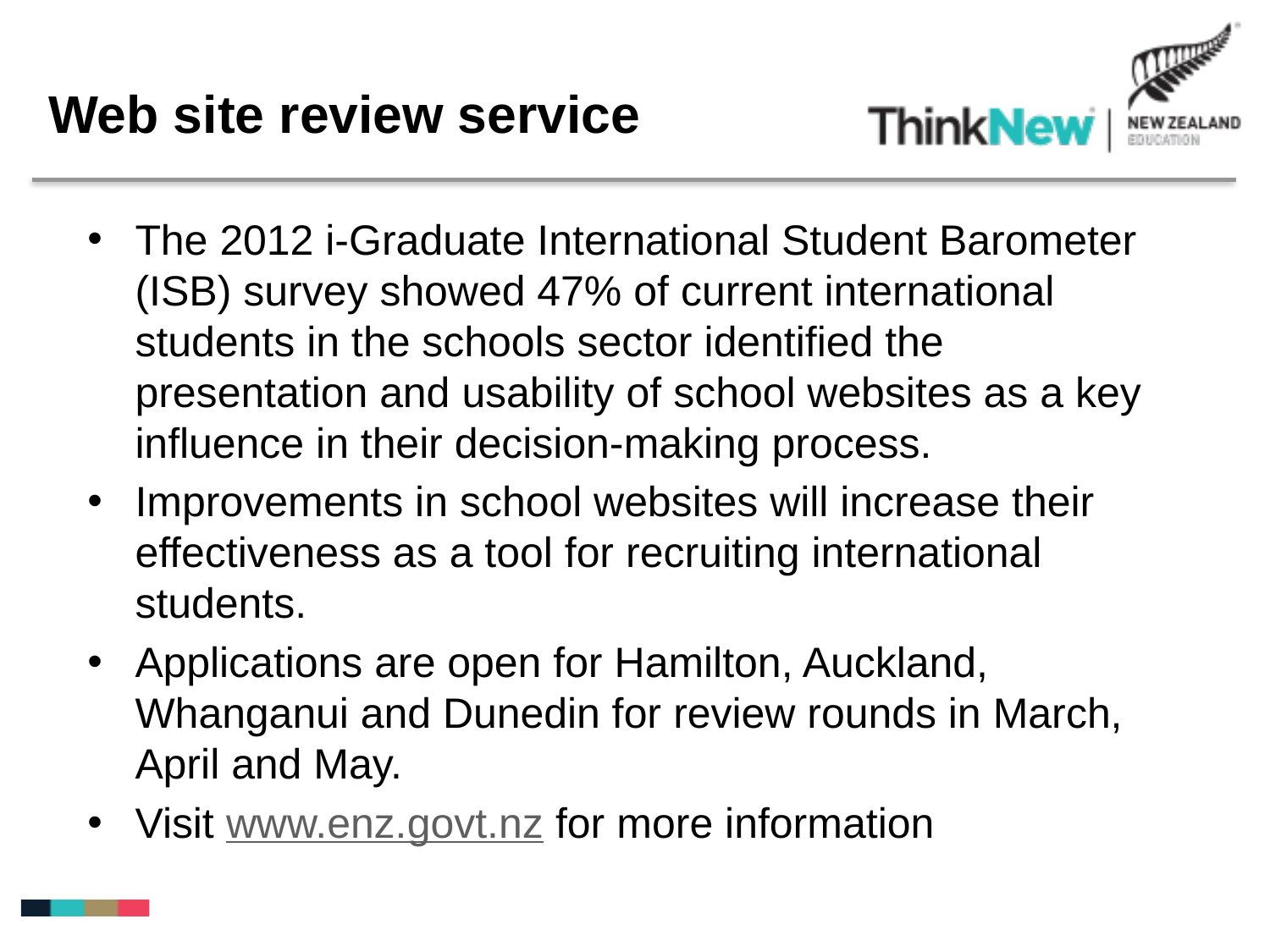

Web site review service
The 2012 i-Graduate International Student Barometer (ISB) survey showed 47% of current international students in the schools sector identified the presentation and usability of school websites as a key influence in their decision-making process.
Improvements in school websites will increase their effectiveness as a tool for recruiting international students.
Applications are open for Hamilton, Auckland, Whanganui and Dunedin for review rounds in March, April and May.
Visit www.enz.govt.nz for more information